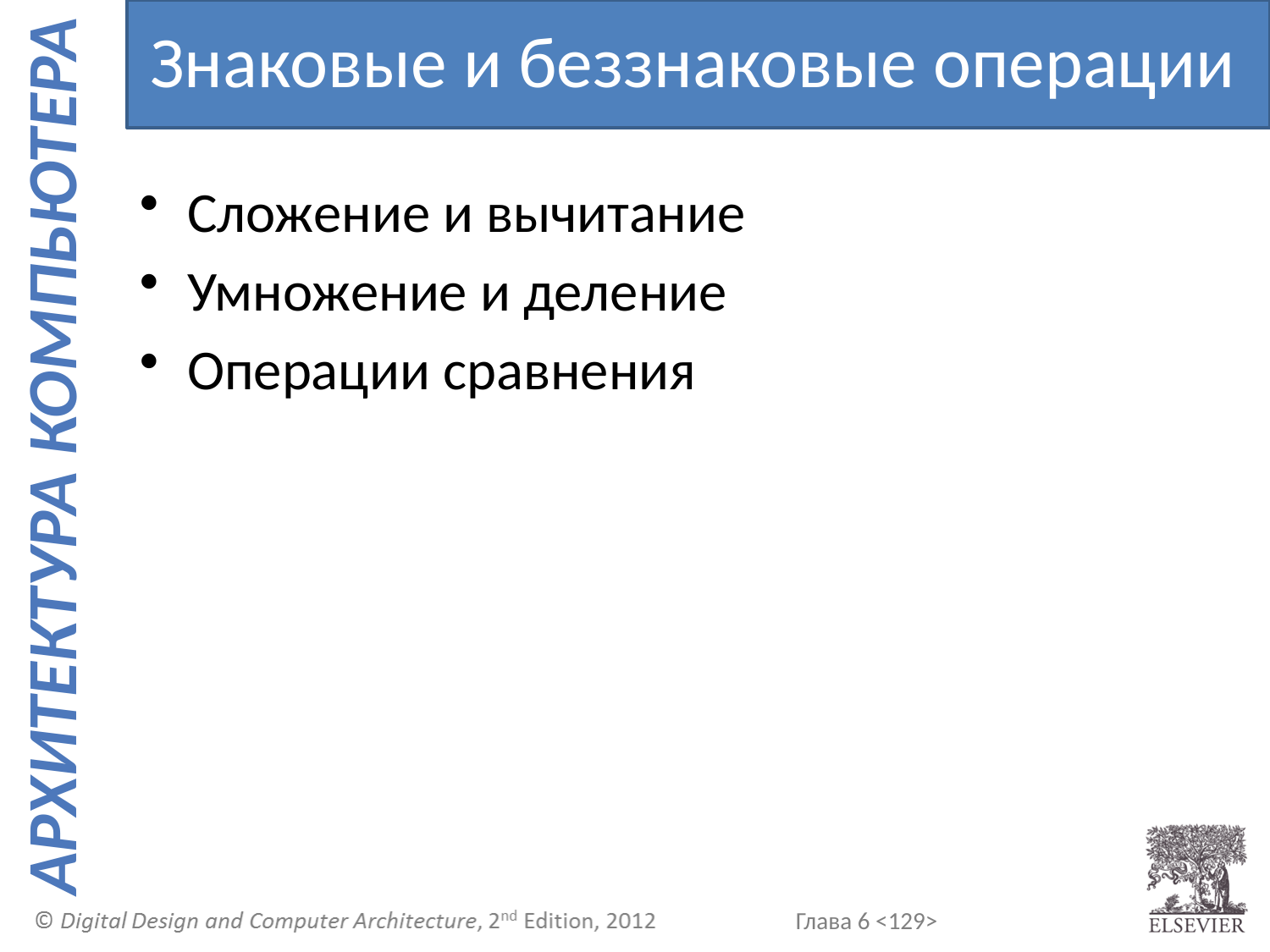

Знаковые и беззнаковые операции

Сложение и вычитание
Умножение и деление
Операции сравнения